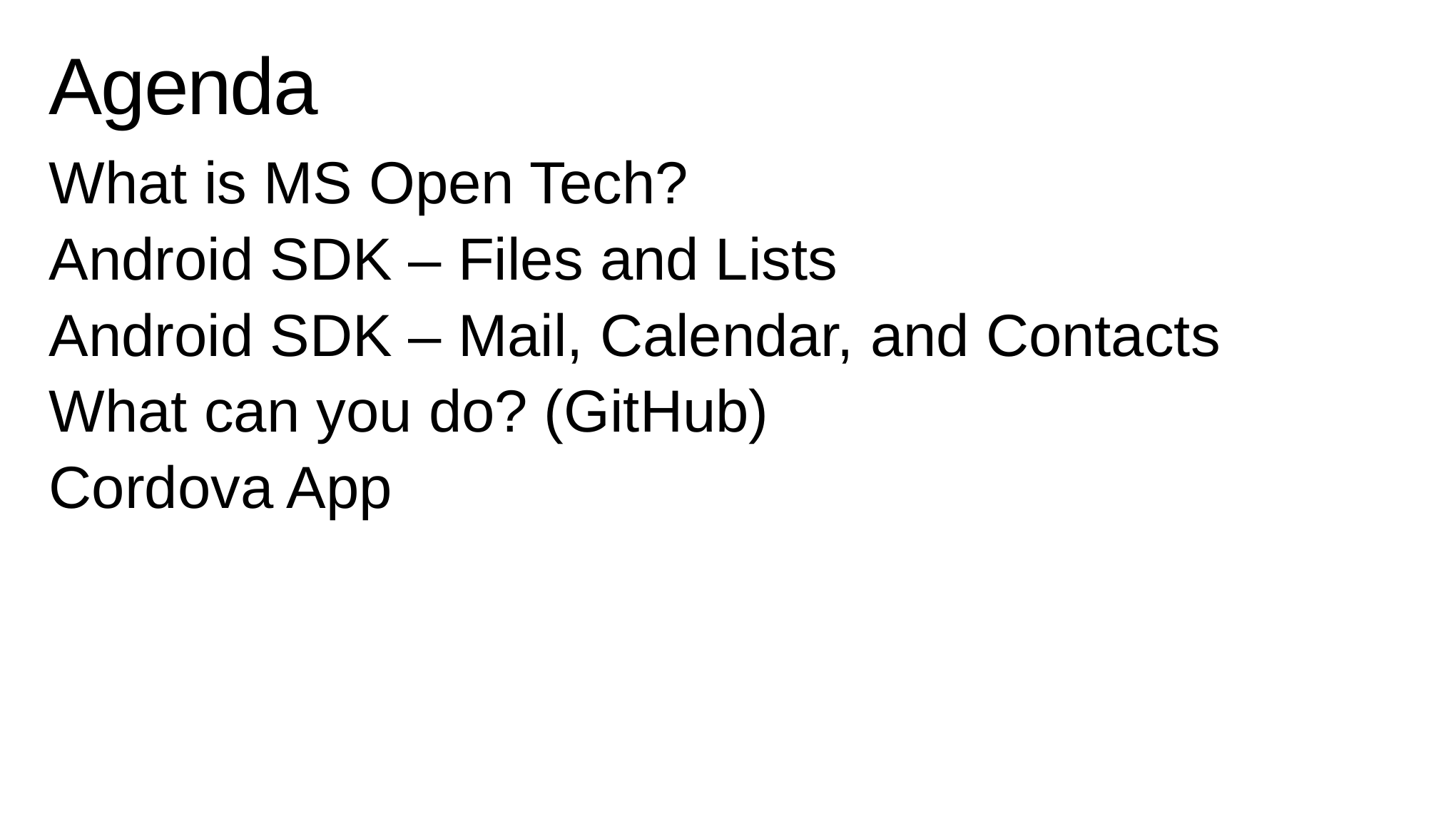

# Agenda
What is MS Open Tech?
Android SDK – Files and Lists
Android SDK – Mail, Calendar, and Contacts
What can you do? (GitHub)
Cordova App